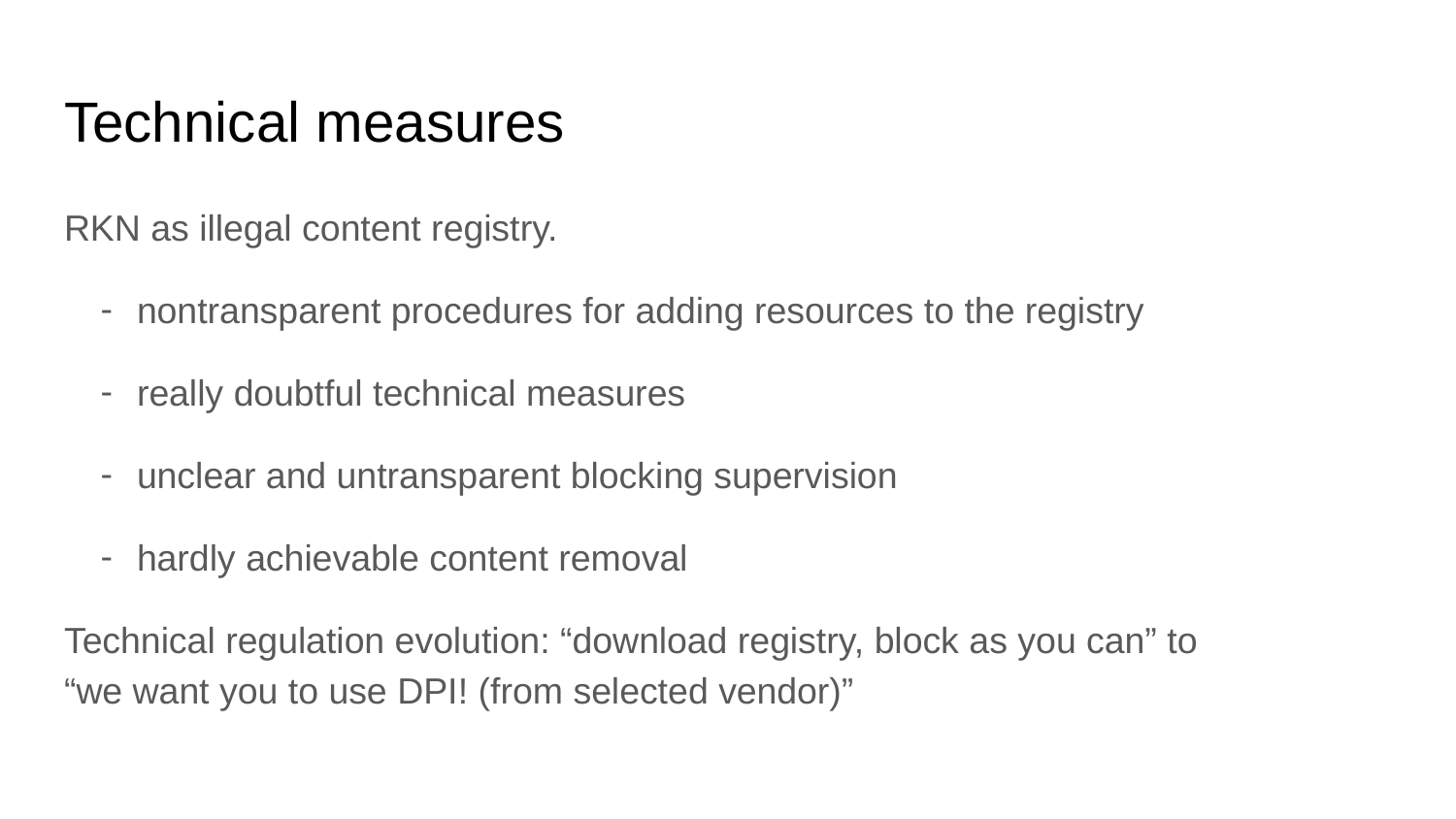

# Technical measures
RKN as illegal content registry.
nontransparent procedures for adding resources to the registry
really doubtful technical measures
unclear and untransparent blocking supervision
hardly achievable content removal
Technical regulation evolution: “download registry, block as you can” to
“we want you to use DPI! (from selected vendor)”